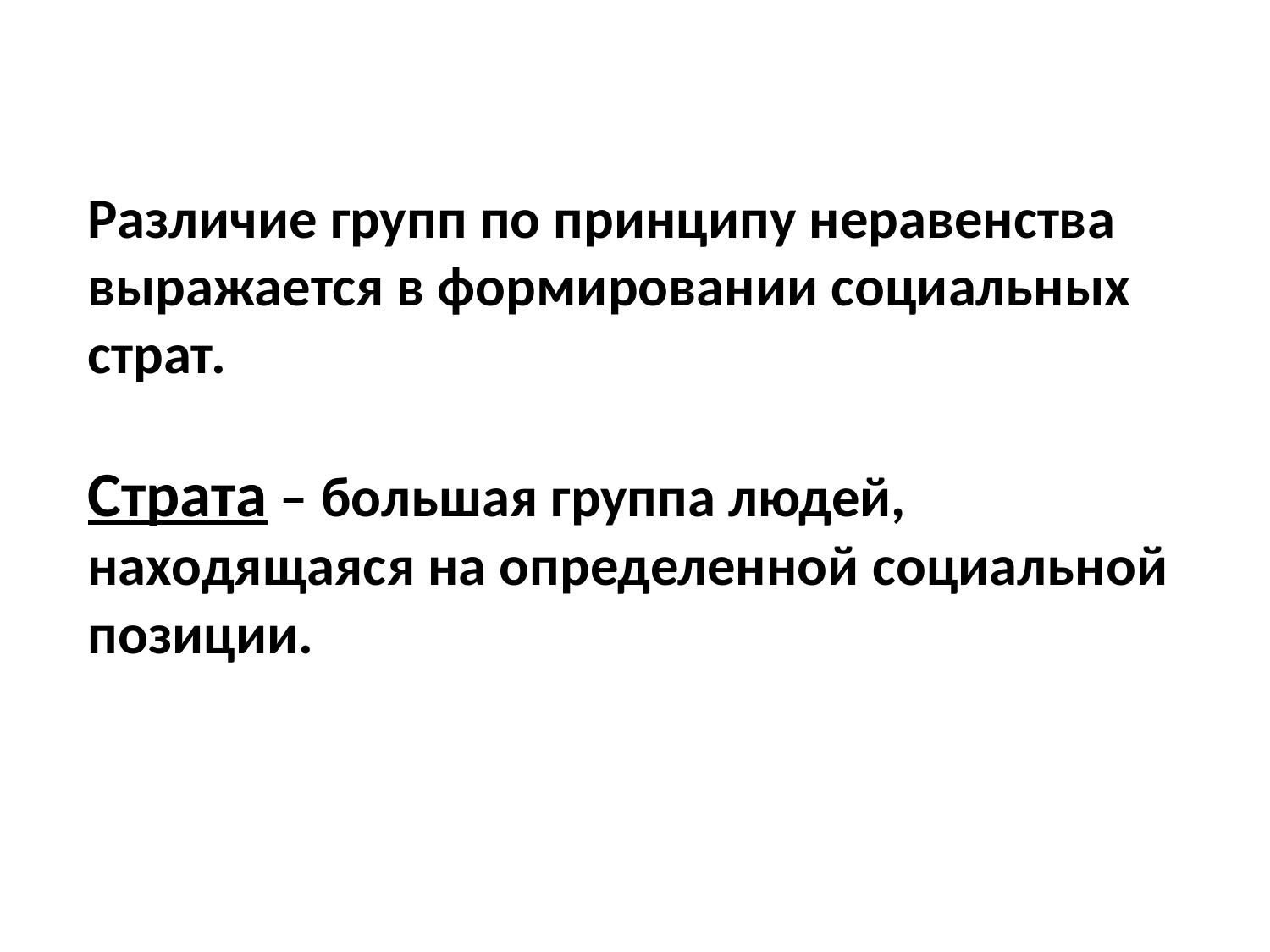

# Различие групп по принципу неравенства выражается в формировании социальных страт. Страта – большая группа людей, находящаяся на определенной социальной позиции.